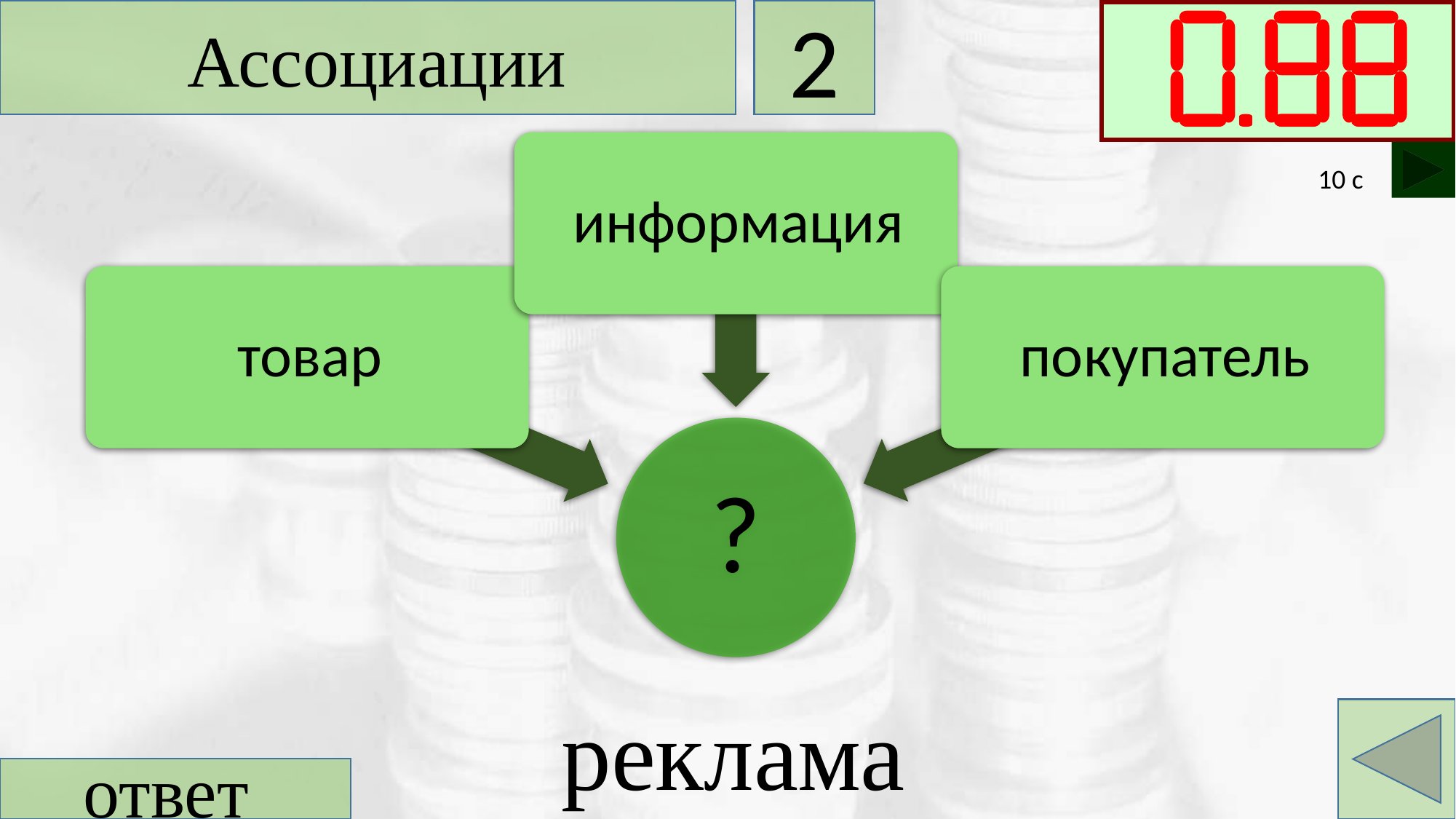

Ассоциации
2

?
товар
информация
покупатель

10 с
реклама

ответ